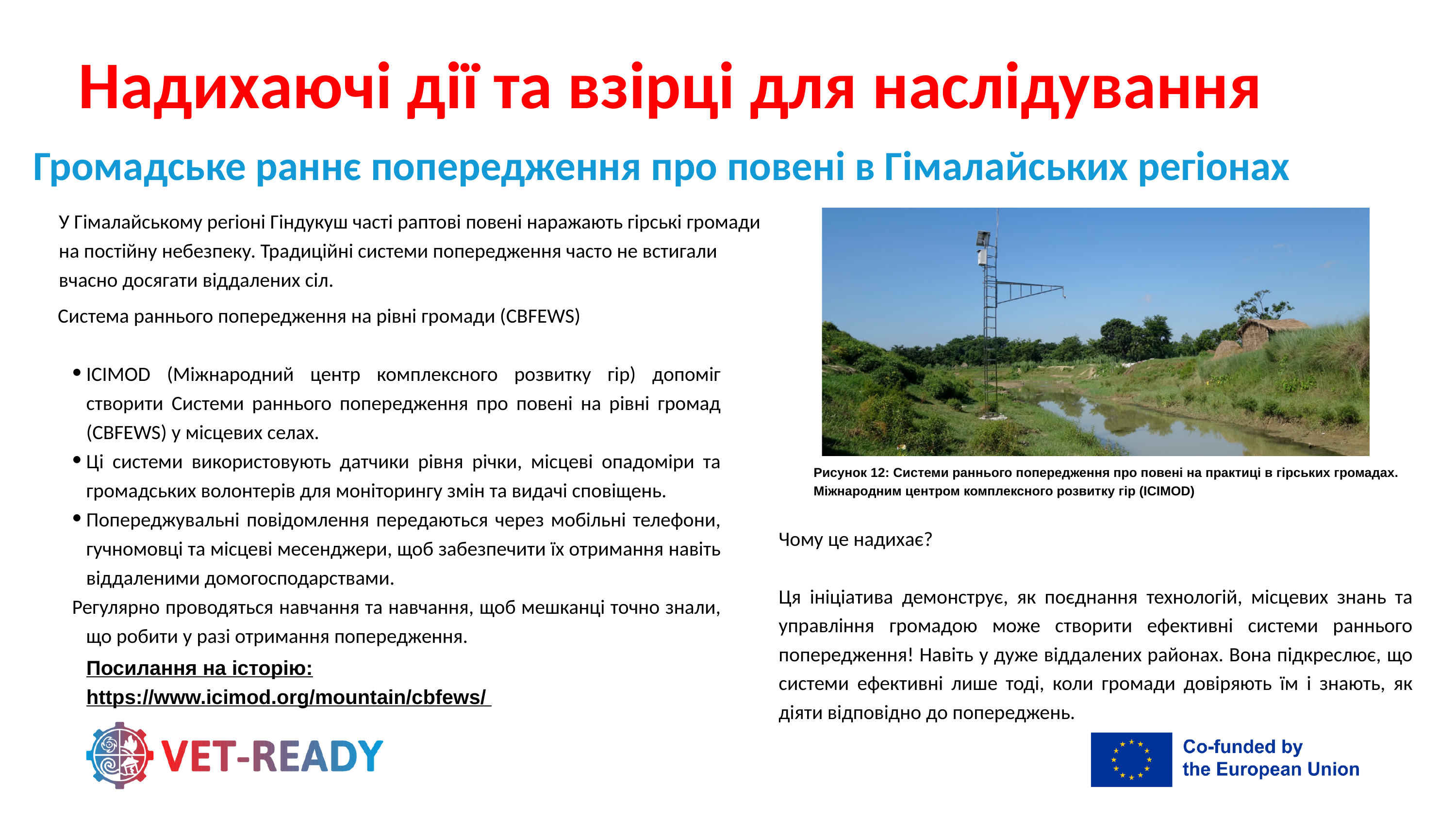

Надихаючі дії та взірці для наслідування

Громадське раннє попередження про повені в Гімалайських регіонах

У Гімалайському регіоні Гіндукуш часті раптові повені наражають гірські громади на постійну небезпеку. Традиційні системи попередження часто не встигали вчасно досягати віддалених сіл.

Система раннього попередження на рівні громади (CBFEWS)

ICIMOD (Міжнародний центр комплексного розвитку гір) допоміг створити Системи раннього попередження про повені на рівні громад (CBFEWS) у місцевих селах.
Ці системи використовують датчики рівня річки, місцеві опадоміри та громадських волонтерів для моніторингу змін та видачі сповіщень.
Попереджувальні повідомлення передаються через мобільні телефони, гучномовці та місцеві месенджери, щоб забезпечити їх отримання навіть віддаленими домогосподарствами.
Регулярно проводяться навчання та навчання, щоб мешканці точно знали, що робити у разі отримання попередження.
Рисунок 12: Системи раннього попередження про повені на практиці в гірських громадах.
Міжнародним центром комплексного розвитку гір (ICIMOD)
Чому це надихає?

Ця ініціатива демонструє, як поєднання технологій, місцевих знань та управління громадою може створити ефективні системи раннього попередження! Навіть у дуже віддалених районах. Вона підкреслює, що системи ефективні лише тоді, коли громади довіряють їм і знають, як діяти відповідно до попереджень.
Посилання на історію:
https://www.icimod.org/mountain/cbfews/